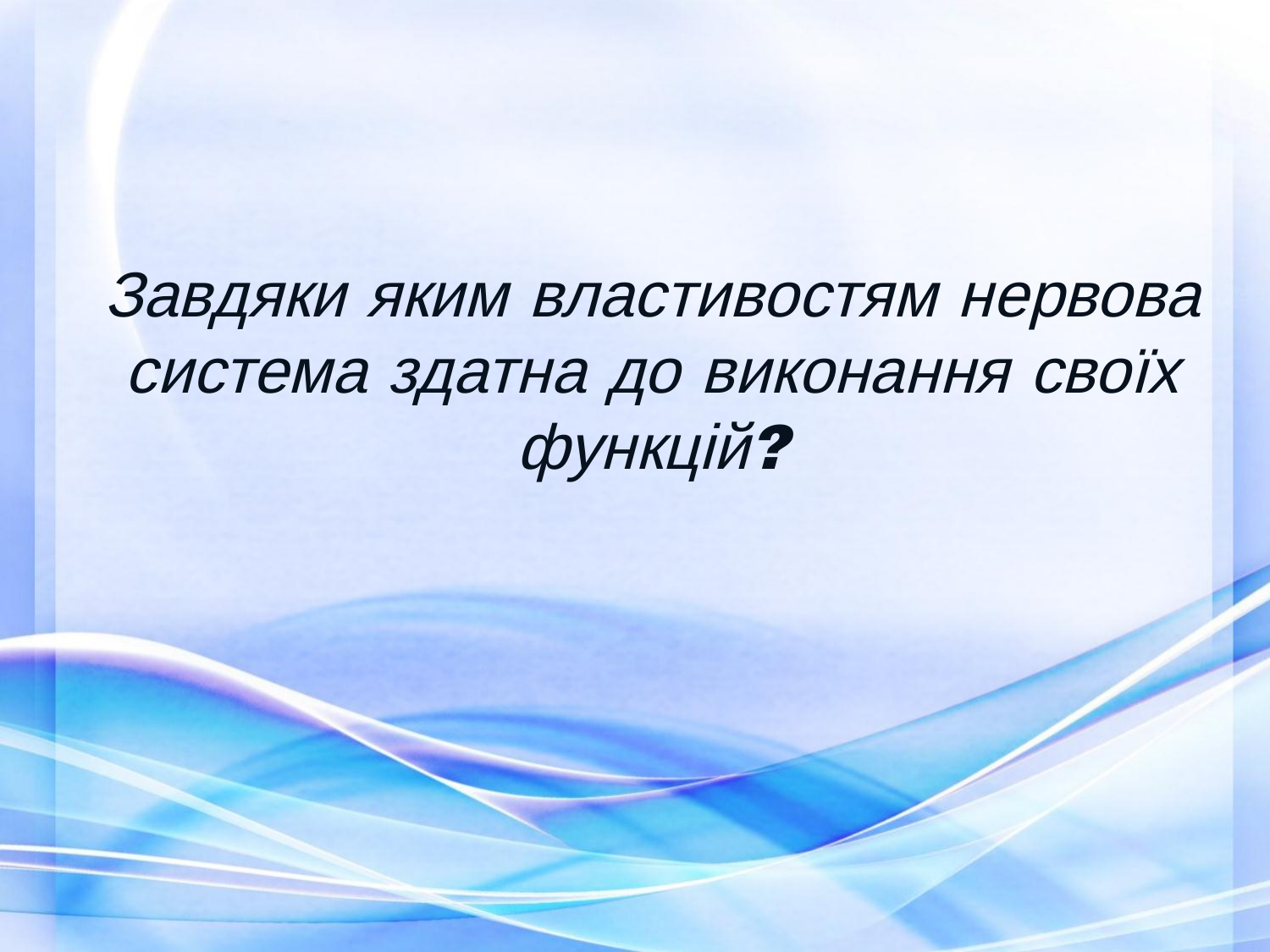

Проблемне запитання
Завдяки яким властивостям нервова система здатна до виконання своїх функцій?